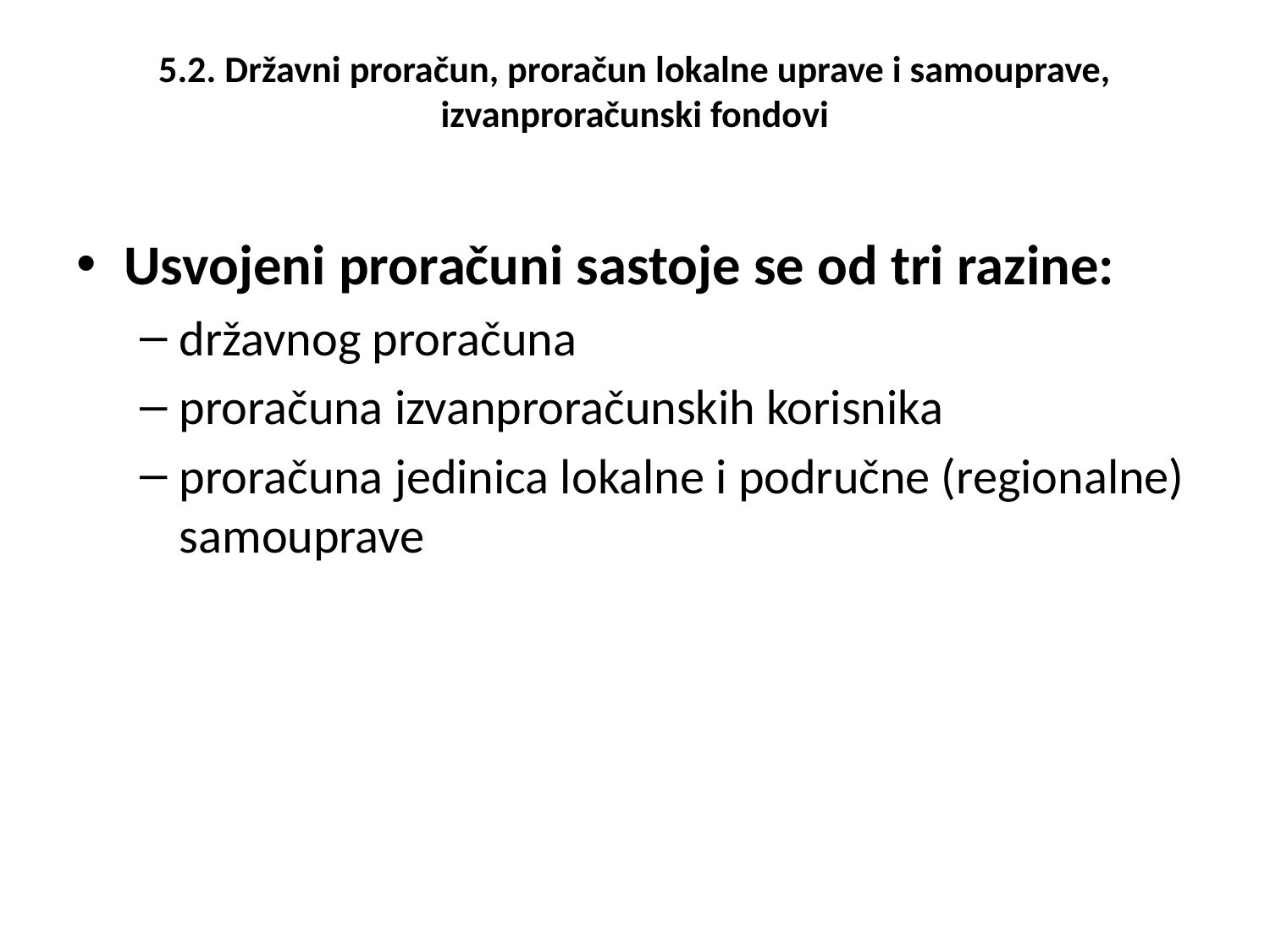

# 5.2. Državni proračun, proračun lokalne uprave i samouprave, izvanproračunski fondovi
Usvojeni proračuni sastoje se od tri razine:
državnog proračuna
proračuna izvanproračunskih korisnika
proračuna jedinica lokalne i područne (regionalne) samouprave